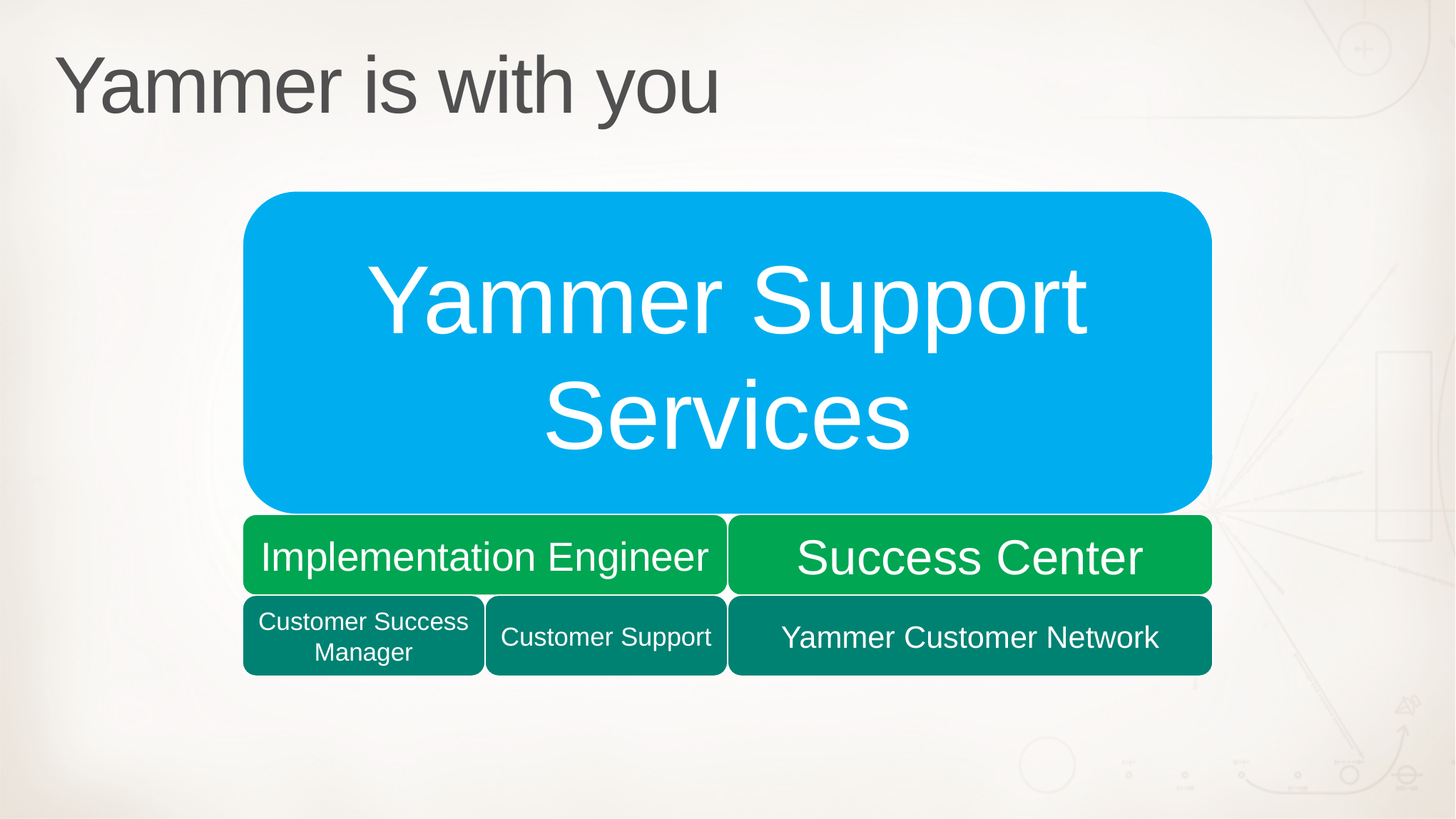

# Yammer is with you
Yammer Support Services
Implementation Engineer
Customer Success Manager
Customer Support
Success Center
Yammer Customer Network